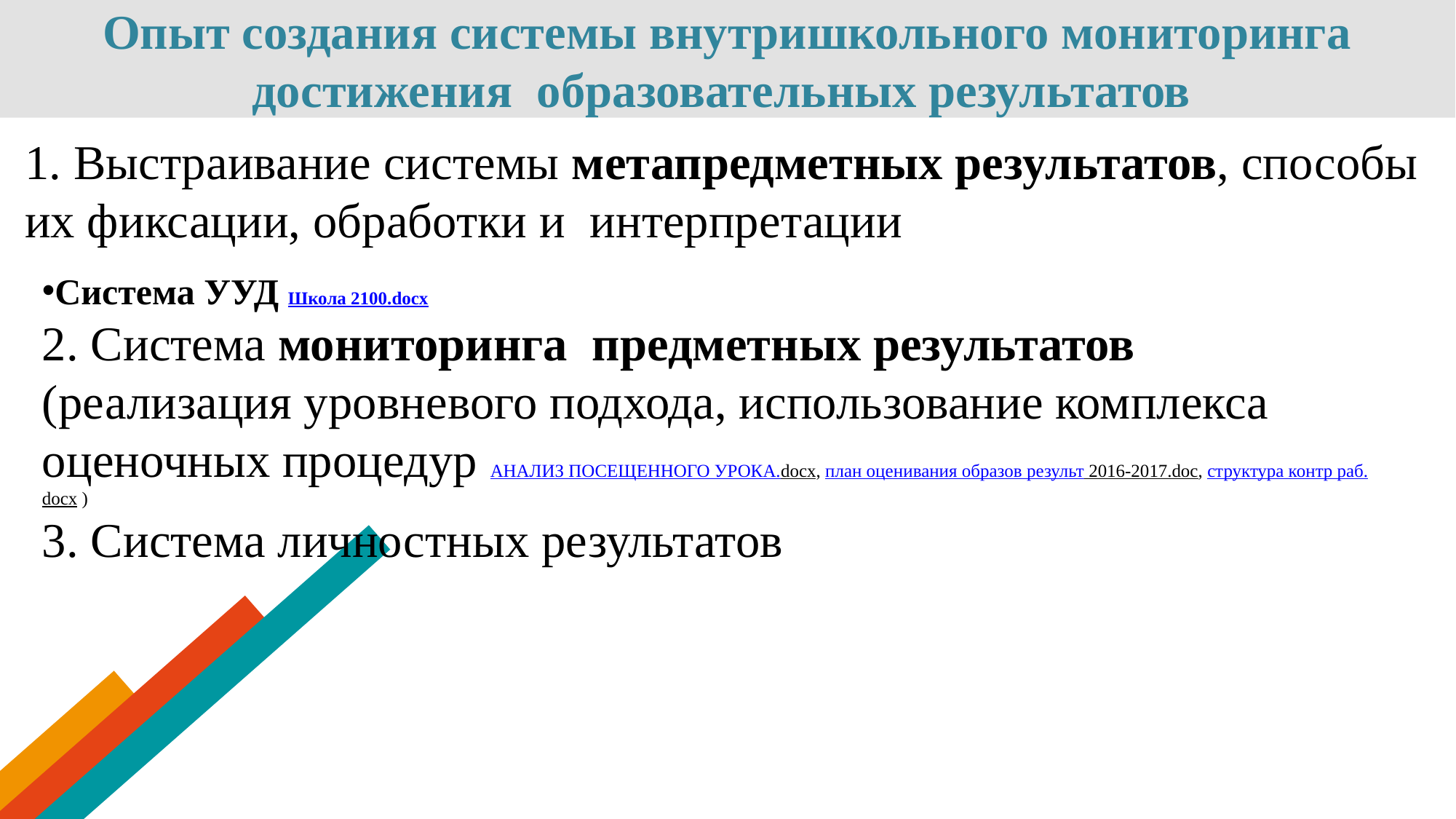

Опыт создания системы внутришкольного мониторинга достижения  образовательных результатов
1. Выстраивание системы метапредметных результатов, способы их фиксации, обработки и  интерпретации

Система УУД Школа 2100.docx
2. Система мониторинга  предметных результатов (реализация уровневого подхода, использование комплекса оценочных процедур АНАЛИЗ ПОСЕЩЕННОГО УРОКА.docx, план оценивания образов результ 2016-2017.doc, структура контр раб.docx )
3. Система личностных результатов